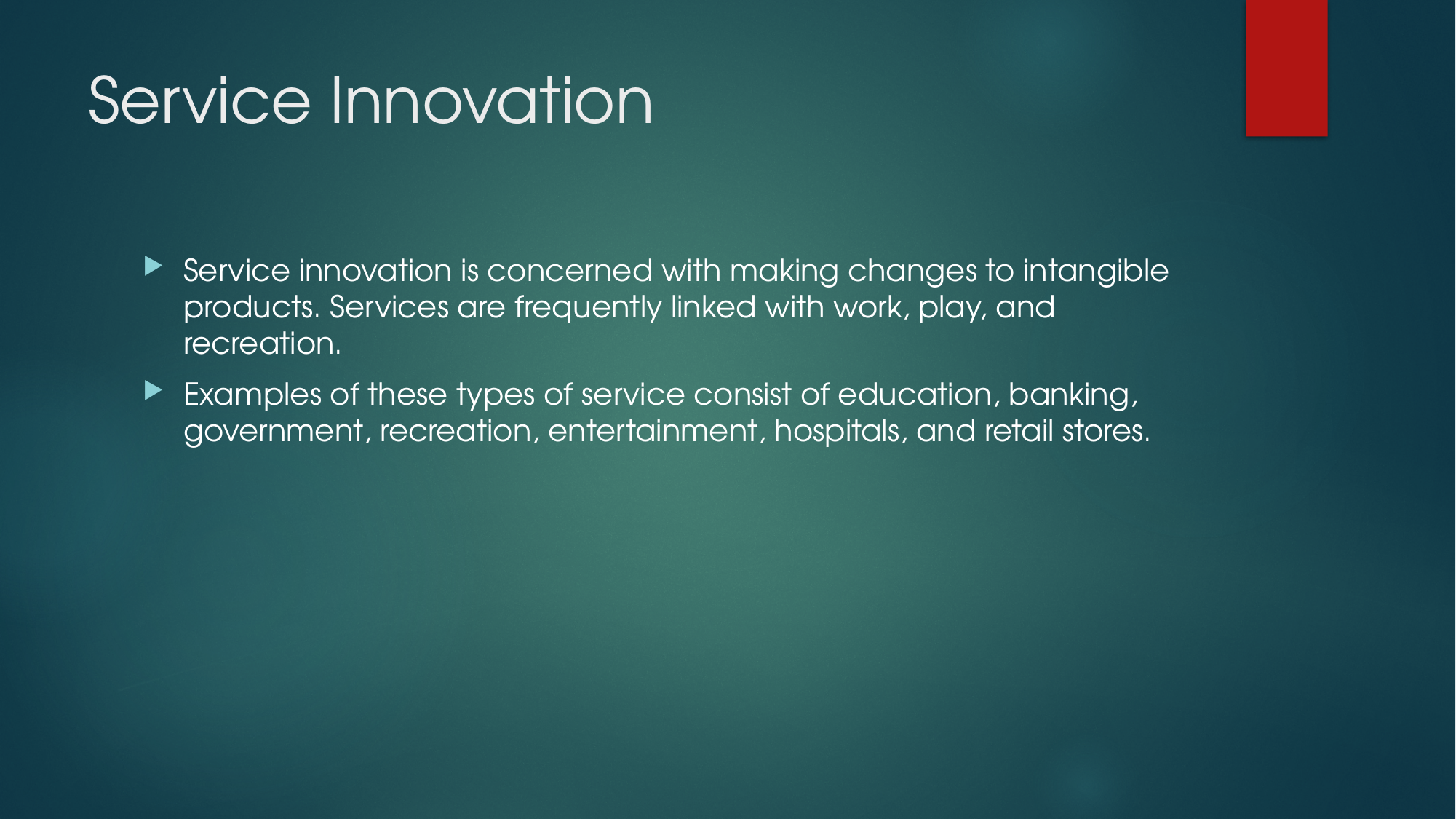

# Service Innovation
Service innovation is concerned with making changes to intangible products. Services are frequently linked with work, play, and recreation.
Examples of these types of service consist of education, banking, government, recreation, entertainment, hospitals, and retail stores.